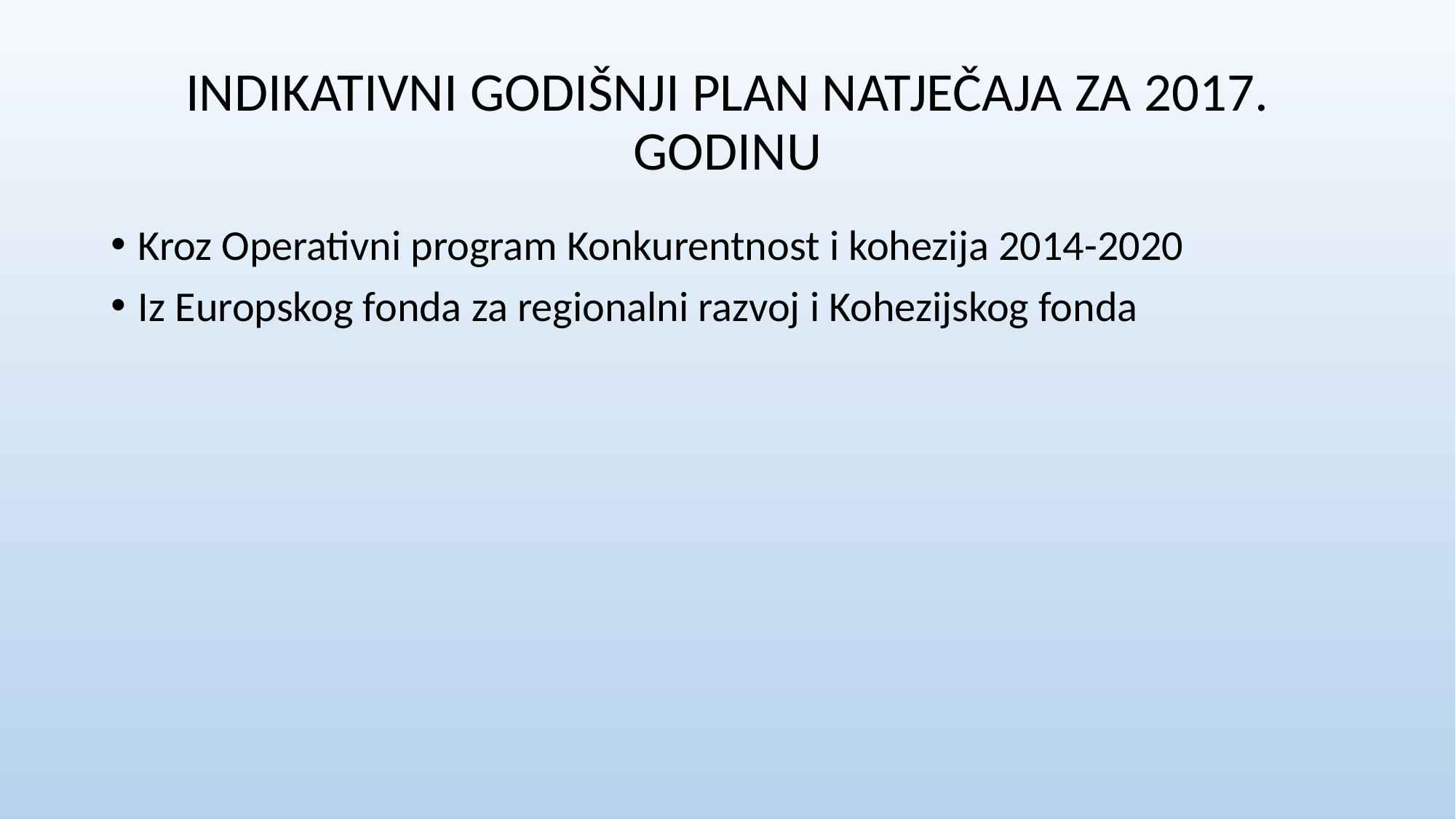

# INDIKATIVNI GODIŠNJI PLAN NATJEČAJA ZA 2017. GODINU
Kroz Operativni program Konkurentnost i kohezija 2014-2020
Iz Europskog fonda za regionalni razvoj i Kohezijskog fonda